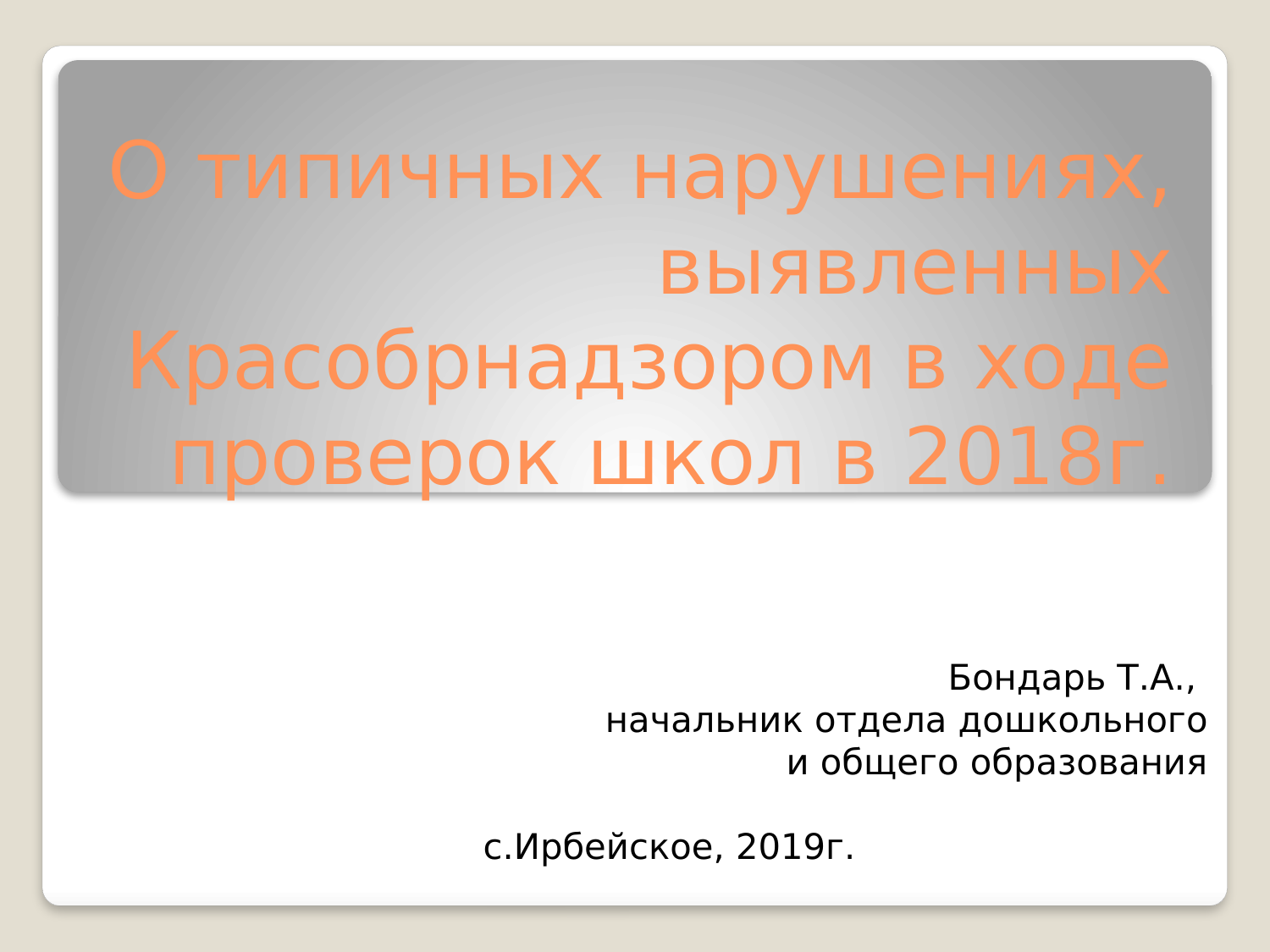

# О типичных нарушениях, выявленных Красобрнадзором в ходе проверок школ в 2018г.
Бондарь Т.А.,
начальник отдела дошкольного
и общего образования

с.Ирбейское, 2019г.